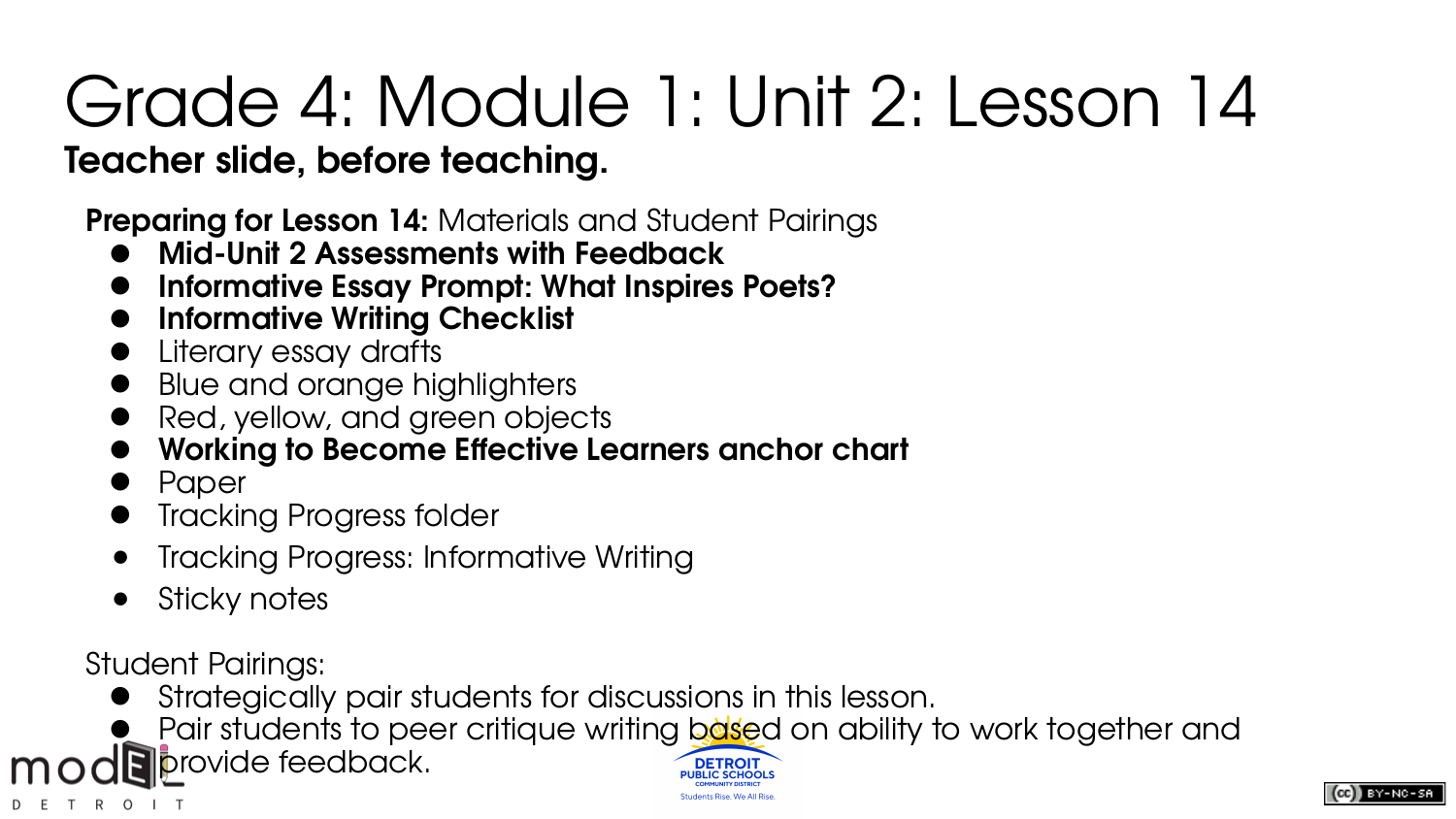

# Grade 4: Module 1: Unit 2: Lesson 14
Teacher slide, before teaching.
Preparing for Lesson 14: Materials and Student Pairings
Mid-Unit 2 Assessments with Feedback
Informative Essay Prompt: What Inspires Poets?
Informative Writing Checklist
Literary essay drafts
Blue and orange highlighters
Red, yellow, and green objects
Working to Become Effective Learners anchor chart
Paper
Tracking Progress folder
Tracking Progress: Informative Writing
Sticky notes

Student Pairings:
Strategically pair students for discussions in this lesson.
Pair students to peer critique writing based on ability to work together and provide feedback.